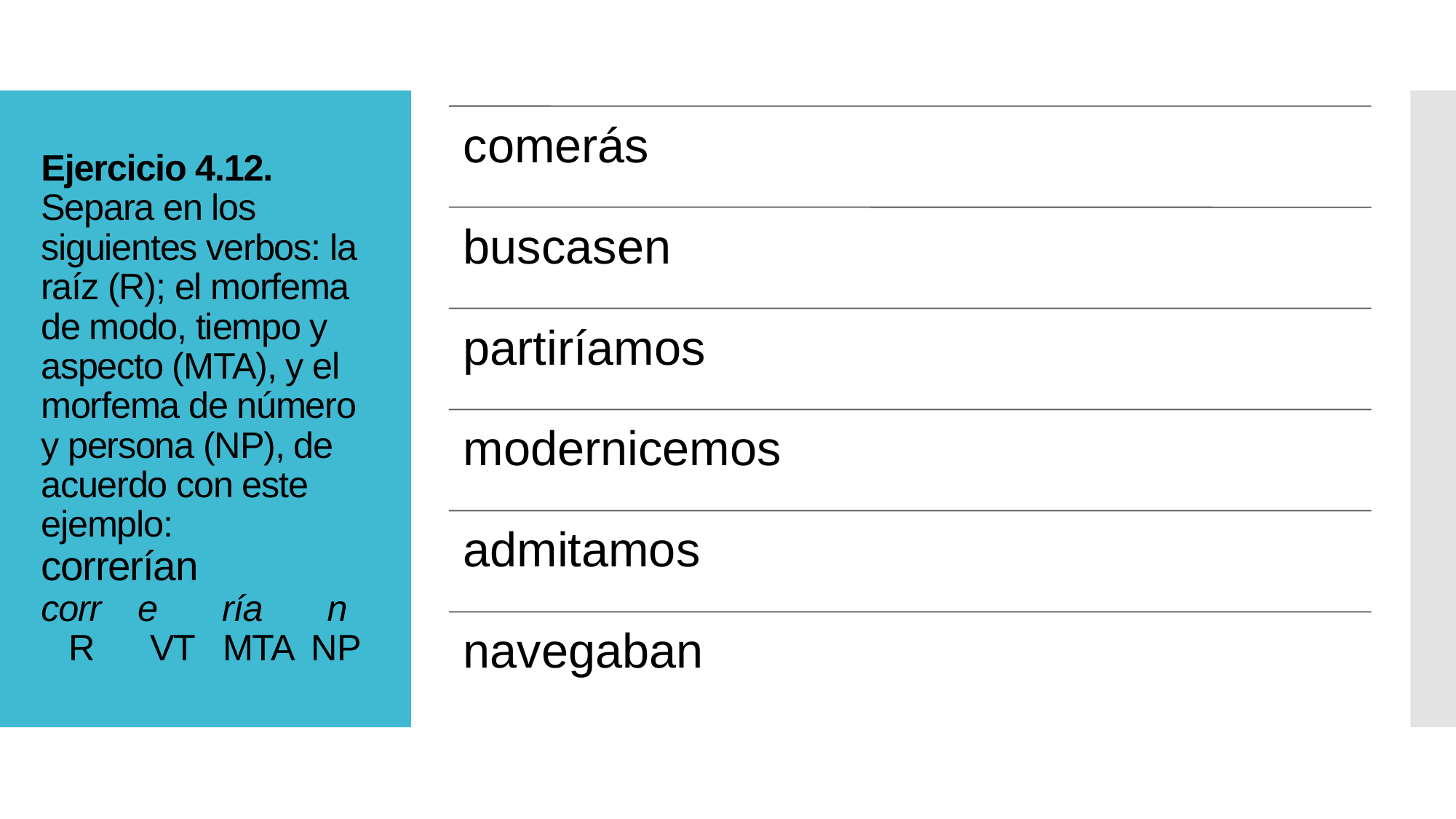

comerás
buscasen
partiríamos
modernicemos
admitamos
navegaban
# Ejercicio 4.12. Separa en los siguientes verbos: la raíz (R); el morfema de modo, tiempo y aspecto (MTA), y el morfema de número y persona (NP), de acuerdo con este ejemplo:  correrían corr    e       ría       n  R      VT   MTA  NP